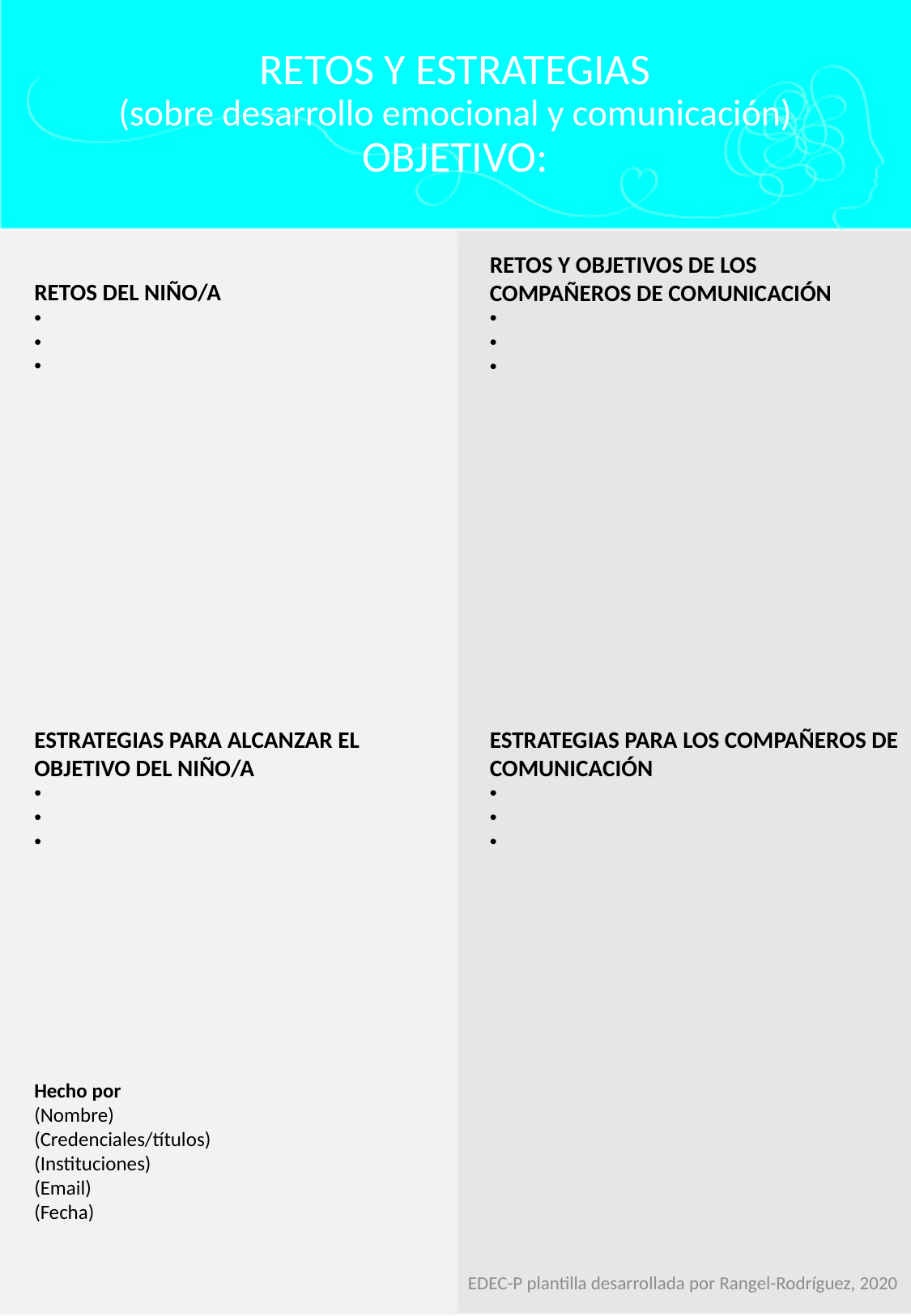

# RETOS Y ESTRATEGIAS (sobre desarrollo emocional y comunicación) OBJETIVO:
RETOS Y OBJETIVOS DE LOS COMPAÑEROS DE COMUNICACIÓN

RETOS DEL NIÑO/A

ESTRATEGIAS PARA LOS COMPAÑEROS DE COMUNICACIÓN

ESTRATEGIAS PARA ALCANZAR EL OBJETIVO DEL NIÑO/A

Hecho por
(Nombre)
(Credenciales/títulos)
(Instituciones)
(Email)
(Fecha)